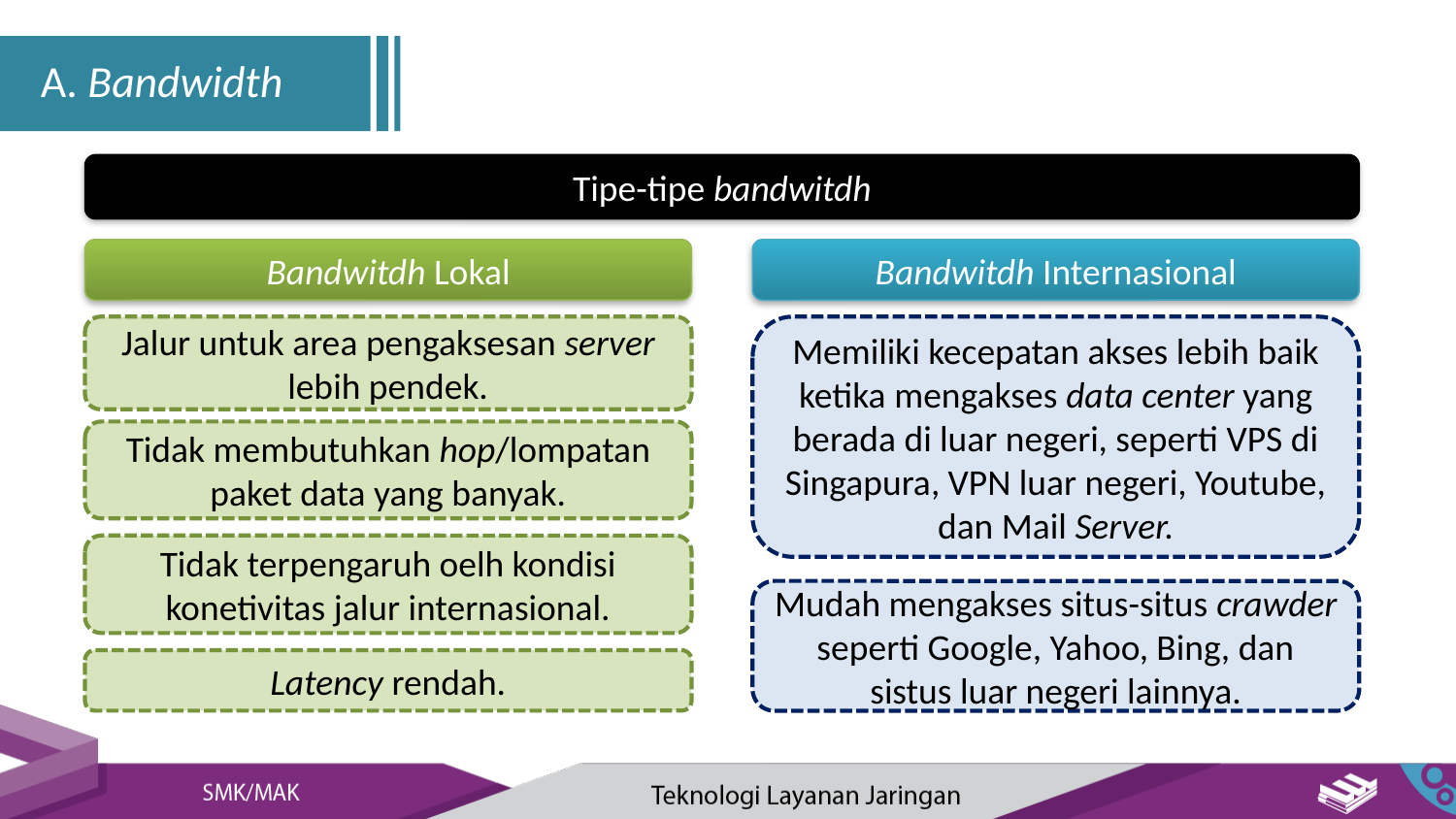

A. Bandwidth
A. Bandwidth
Tipe-tipe bandwitdh
Bandwitdh Lokal
Bandwitdh Internasional
Jalur untuk area pengaksesan server lebih pendek.
Memiliki kecepatan akses lebih baik ketika mengakses data center yang berada di luar negeri, seperti VPS di Singapura, VPN luar negeri, Youtube, dan Mail Server.
Tidak membutuhkan hop/lompatan paket data yang banyak.
Tidak terpengaruh oelh kondisi konetivitas jalur internasional.
Mudah mengakses situs-situs crawder seperti Google, Yahoo, Bing, dan sistus luar negeri lainnya.
Latency rendah.